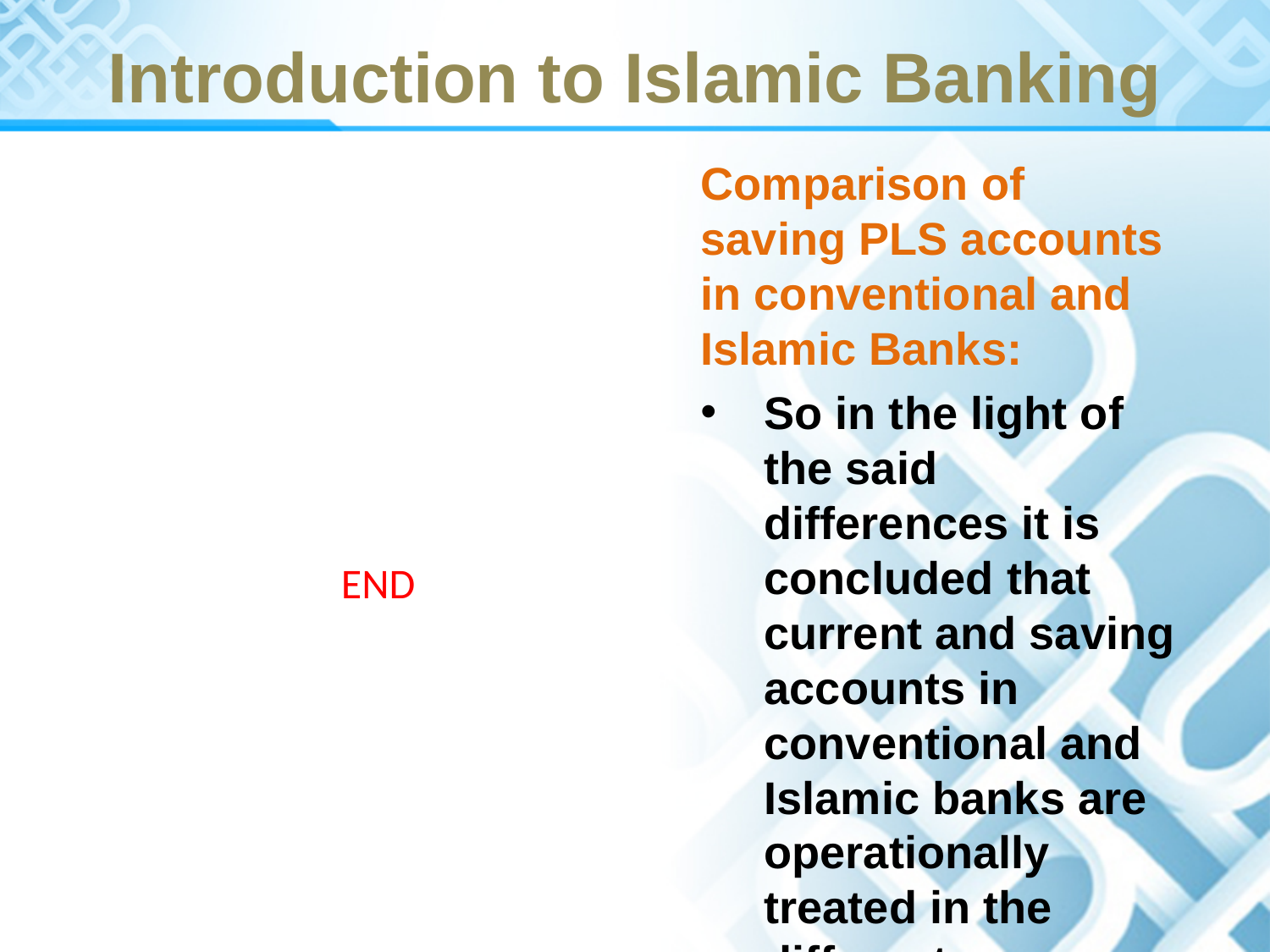

Introduction to Islamic Banking
Comparison of saving PLS accounts in conventional and Islamic Banks:
So in the light of the said differences it is concluded that current and saving accounts in conventional and Islamic banks are operationally treated in the different ways.
END